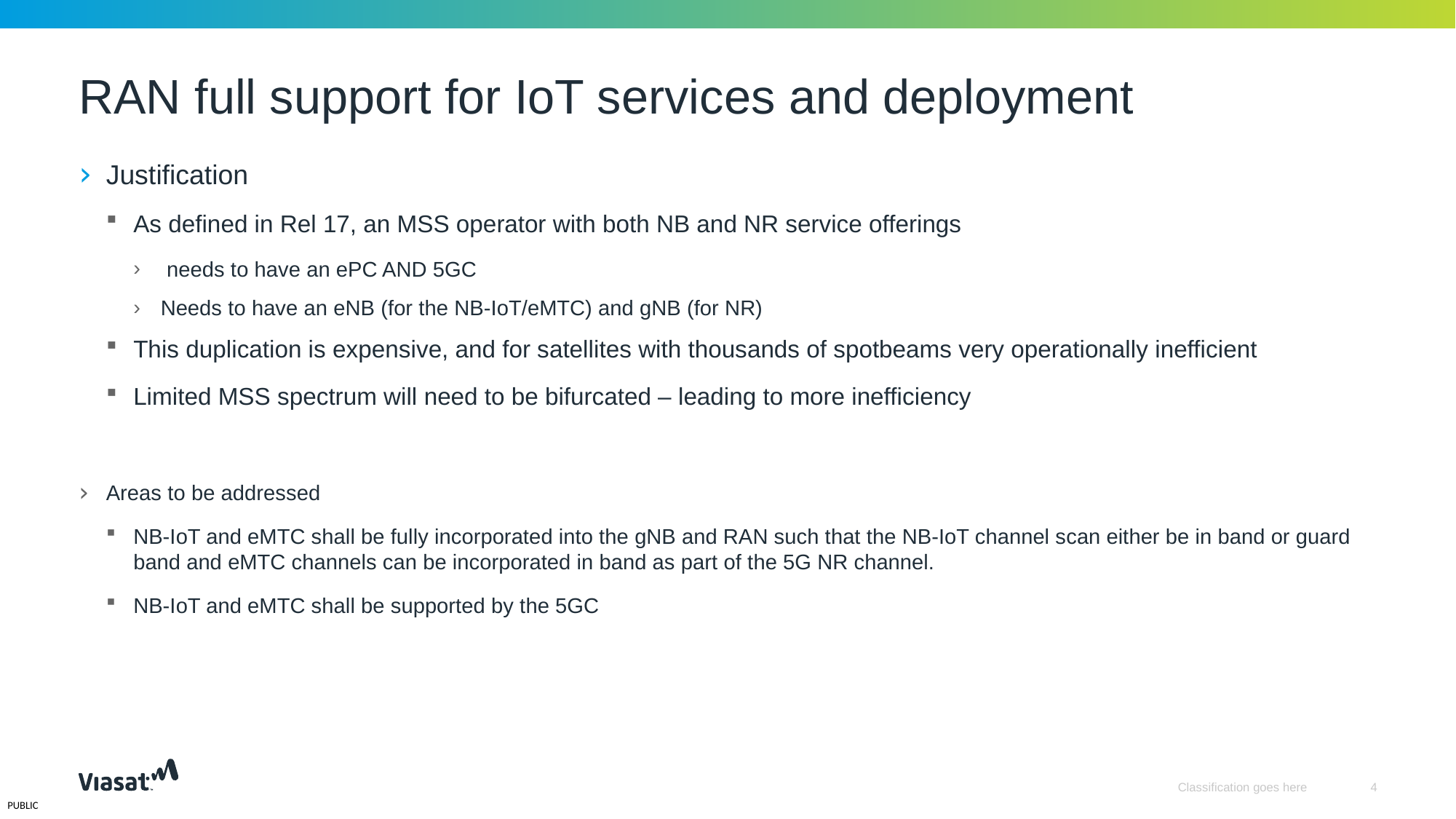

# RAN full support for IoT services and deployment
Justification
As defined in Rel 17, an MSS operator with both NB and NR service offerings
 needs to have an ePC AND 5GC
Needs to have an eNB (for the NB-IoT/eMTC) and gNB (for NR)
This duplication is expensive, and for satellites with thousands of spotbeams very operationally inefficient
Limited MSS spectrum will need to be bifurcated – leading to more inefficiency

Areas to be addressed
NB-IoT and eMTC shall be fully incorporated into the gNB and RAN such that the NB-IoT channel scan either be in band or guard band and eMTC channels can be incorporated in band as part of the 5G NR channel.
NB-IoT and eMTC shall be supported by the 5GC

Classification goes here
4